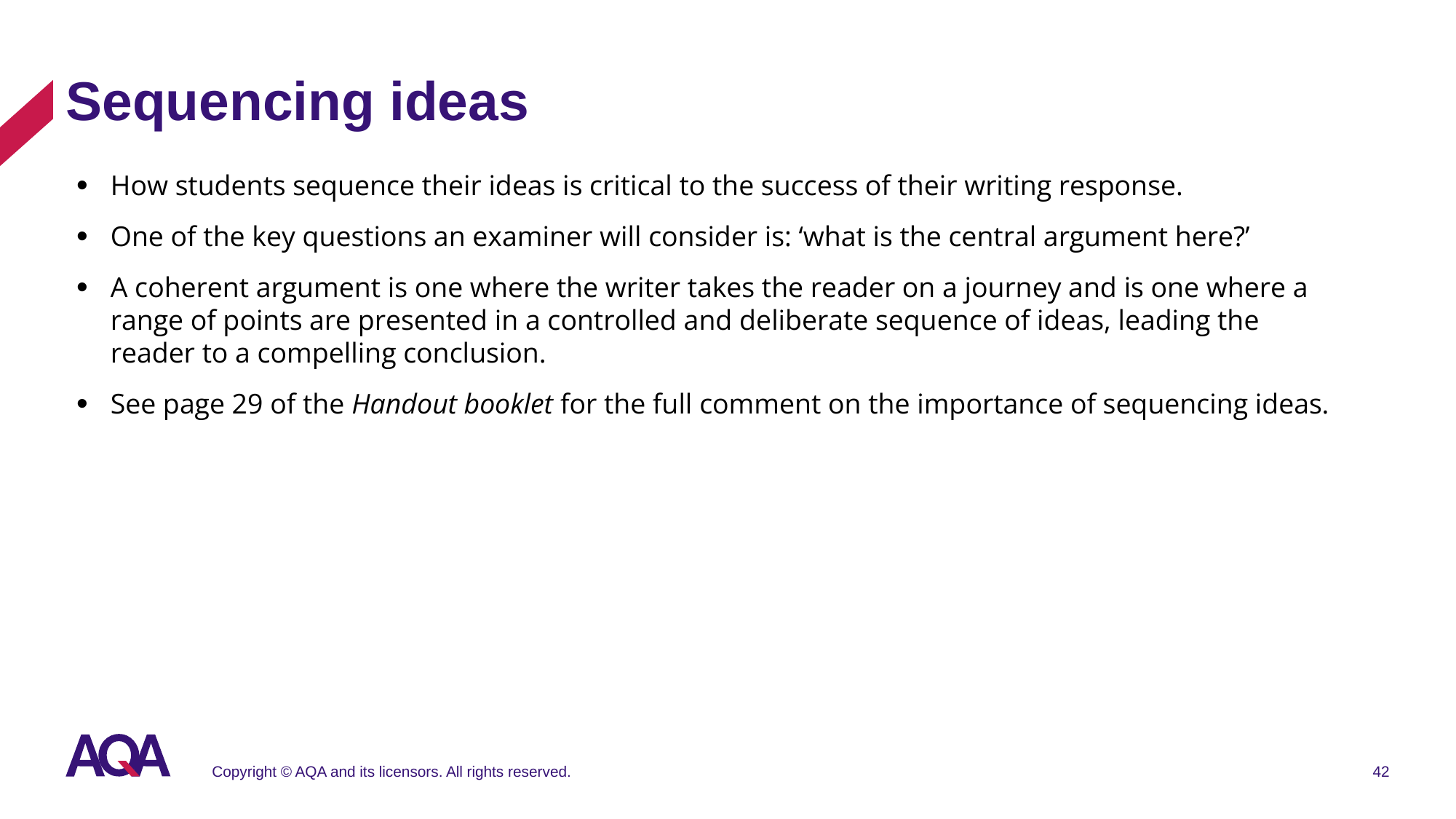

# Sequencing ideas
How students sequence their ideas is critical to the success of their writing response.
One of the key questions an examiner will consider is: ‘what is the central argument here?’
A coherent argument is one where the writer takes the reader on a journey and is one where a range of points are presented in a controlled and deliberate sequence of ideas, leading the reader to a compelling conclusion.
See page 29 of the Handout booklet for the full comment on the importance of sequencing ideas.

Copyright © AQA and its licensors. All rights reserved.
42